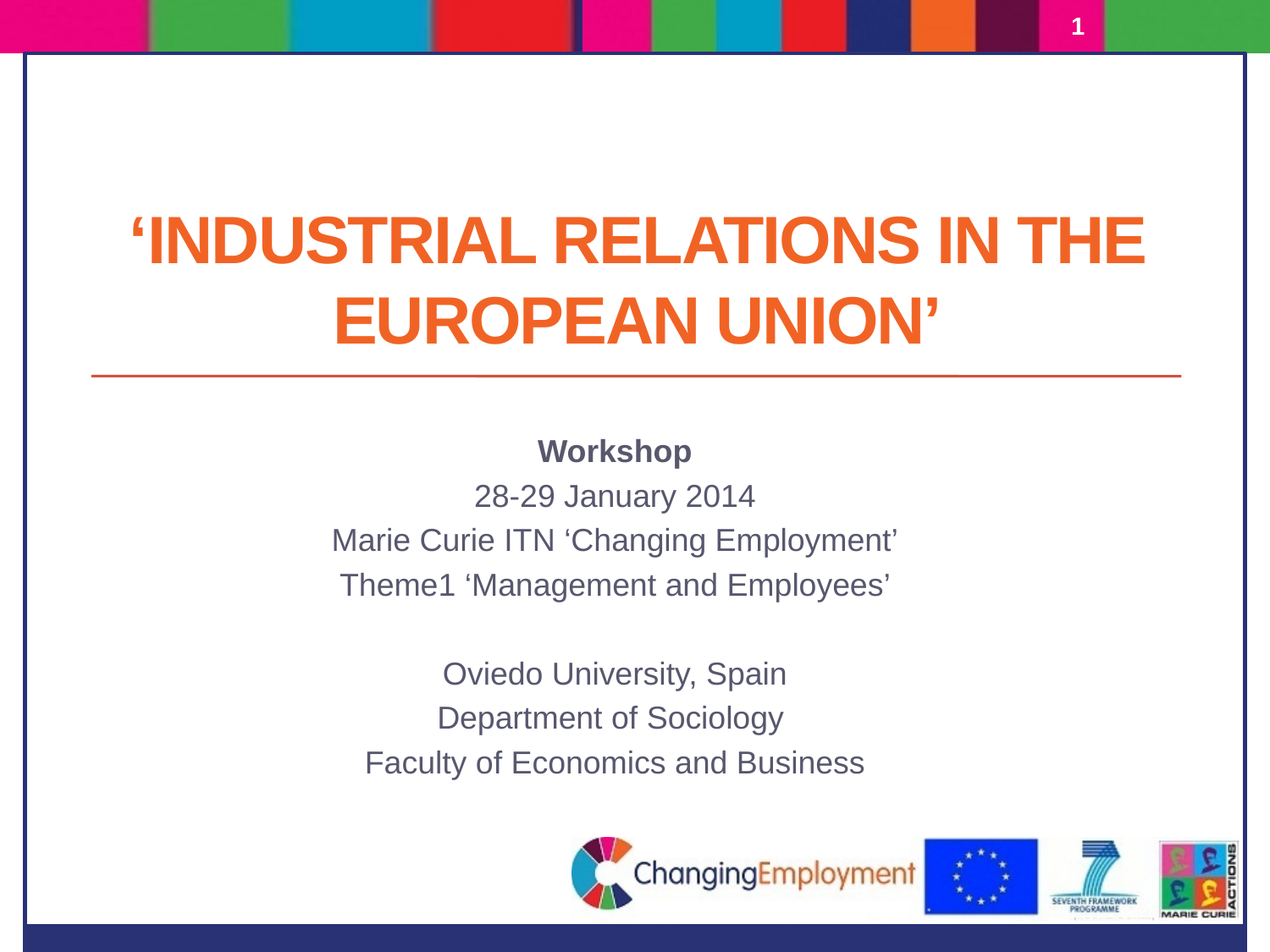

1
# ‘Industrial Relations in the European Union’

Workshop
28-29 January 2014
Marie Curie ITN ‘Changing Employment’
Theme1 ‘Management and Employees’

Oviedo University, Spain
Department of Sociology
Faculty of Economics and Business